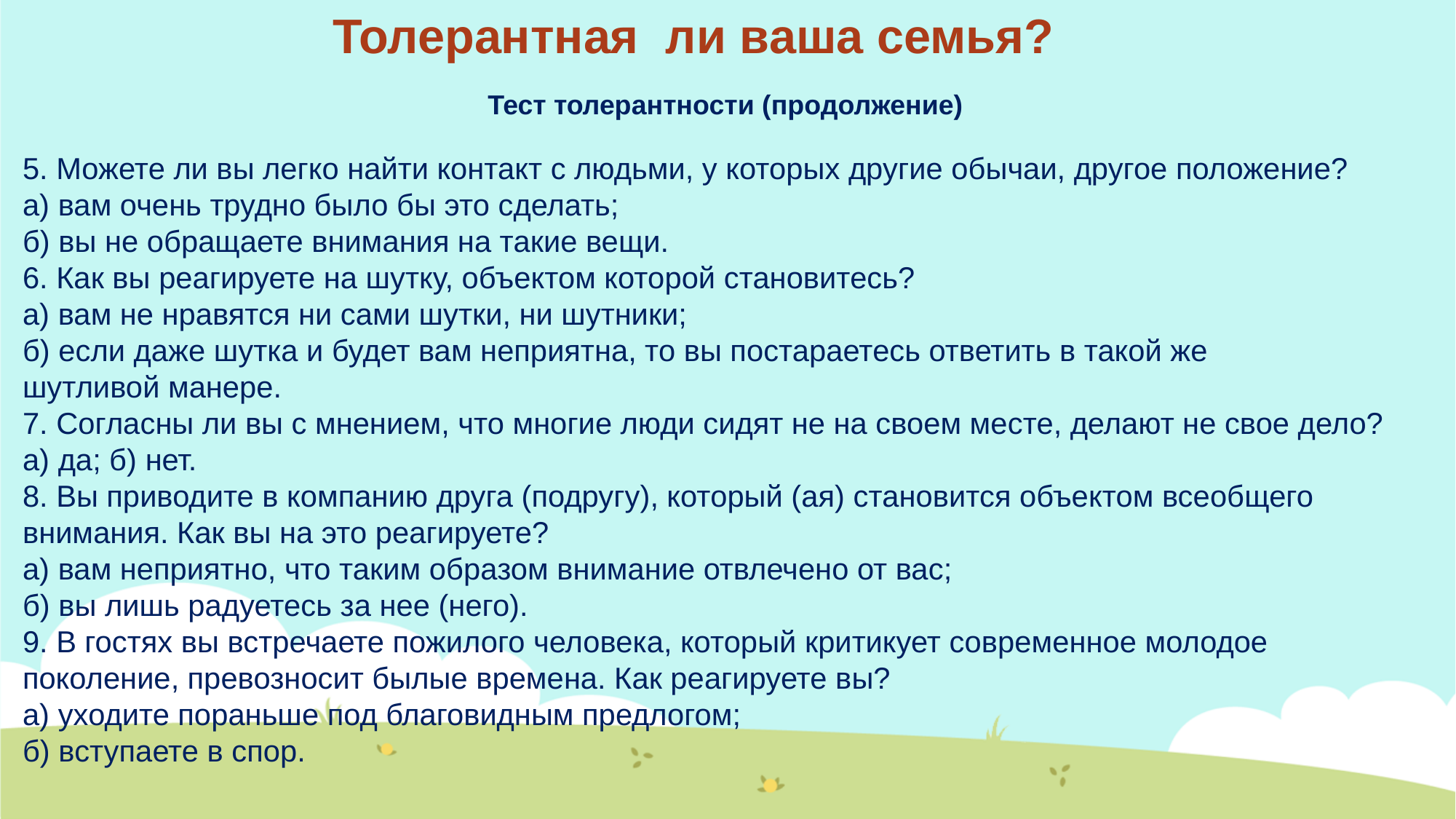

Толерантная  ли ваша семья?
Тест толерантности (продолжение)

5. Можете ли вы легко найти контакт с людьми, у которых другие обычаи, другое положение?
а) вам очень трудно было бы это сделать;
б) вы не обращаете внимания на такие вещи.
6. Как вы реагируете на шутку, объектом которой становитесь?
а) вам не нравятся ни сами шутки, ни шутники;
б) если даже шутка и будет вам неприятна, то вы постараетесь ответить в такой же
шутливой манере.
7. Согласны ли вы с мнением, что многие люди сидят не на своем месте, делают не свое дело?
а) да; б) нет.
8. Вы приводите в компанию друга (подругу), который (ая) становится объектом всеобщего
внимания. Как вы на это реагируете?
а) вам неприятно, что таким образом внимание отвлечено от вас;
б) вы лишь радуетесь за нее (него).
9. В гостях вы встречаете пожилого человека, который критикует современное молодое
поколение, превозносит былые времена. Как реагируете вы?
а) уходите пораньше под благовидным предлогом;
б) вступаете в спор.